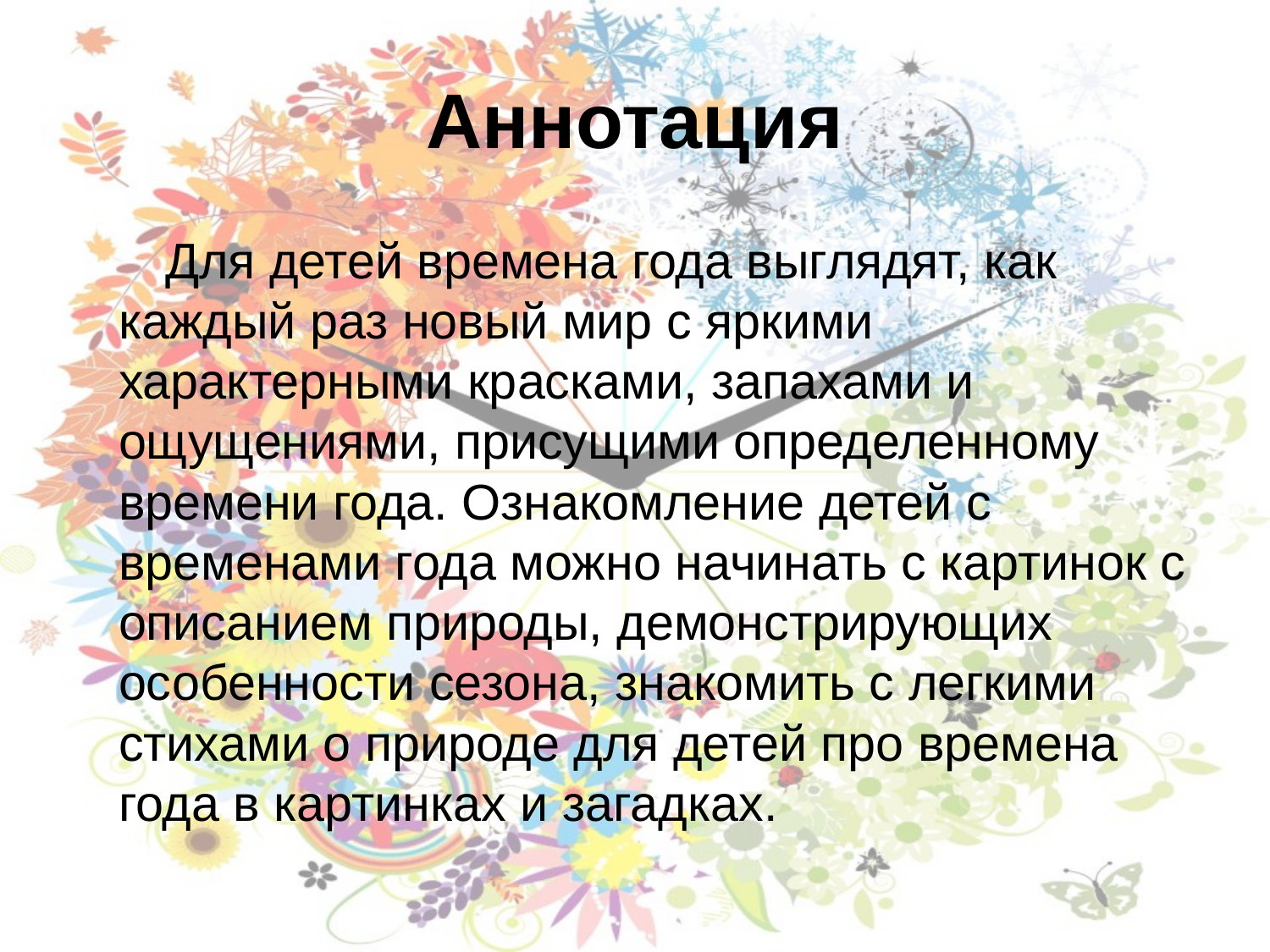

# Аннотация
Для детей времена года выглядят, как каждый раз новый мир с яркими характерными красками, запахами и ощущениями, присущими определенному времени года. Ознакомление детей с временами года можно начинать с картинок с описанием природы, демонстрирующих особенности сезона, знакомить с легкими стихами о природе для детей про времена года в картинках и загадках.